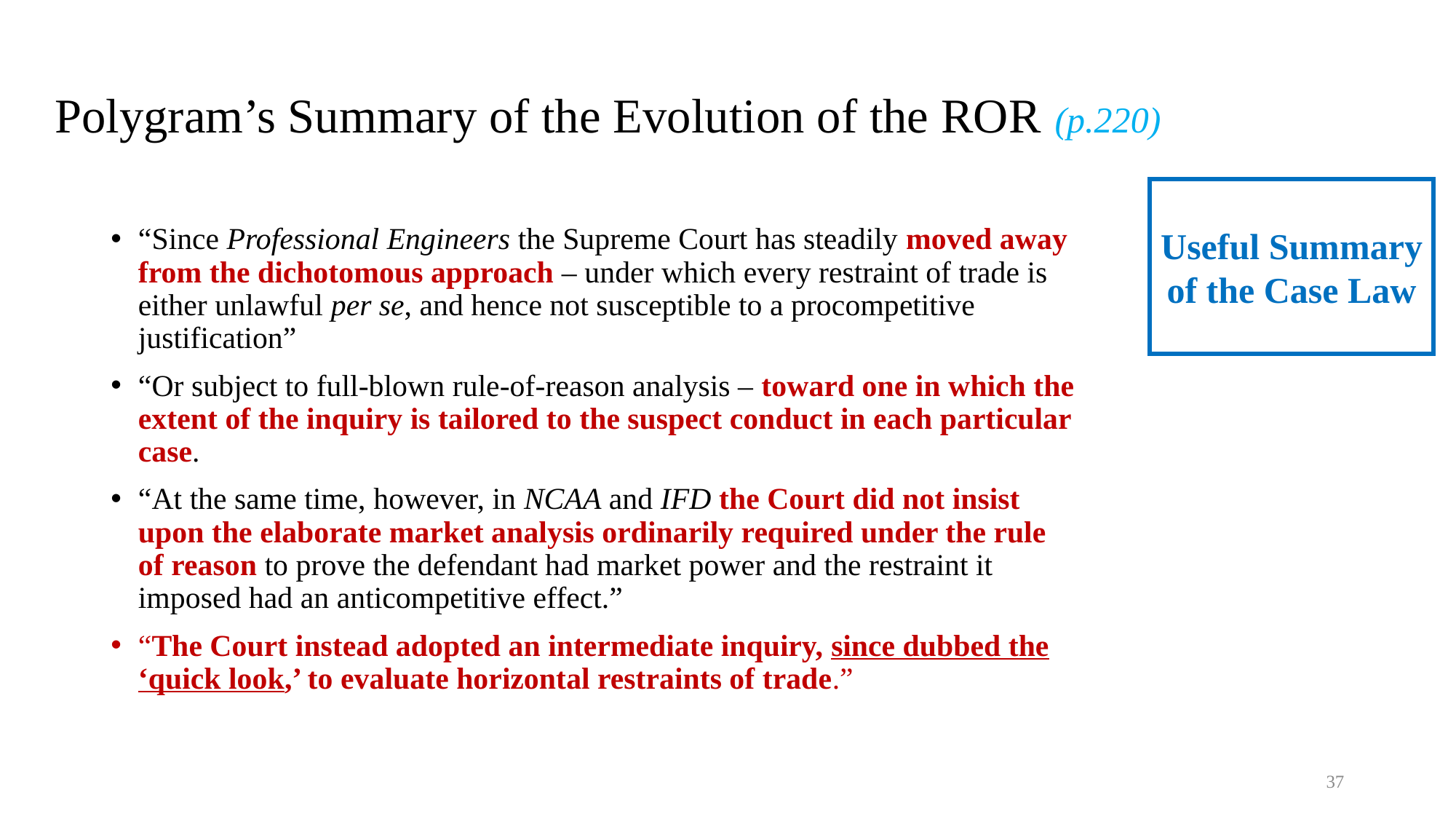

# Polygram’s Summary of the Evolution of the ROR (p.220)
Useful Summary of the Case Law
“Since Professional Engineers the Supreme Court has steadily moved away from the dichotomous approach – under which every restraint of trade is either unlawful per se, and hence not susceptible to a procompetitive justification”
“Or subject to full-blown rule-of-reason analysis – toward one in which the extent of the inquiry is tailored to the suspect conduct in each particular case.
“At the same time, however, in NCAA and IFD the Court did not insist upon the elaborate market analysis ordinarily required under the rule of reason to prove the defendant had market power and the restraint it imposed had an anticompetitive effect.”
“The Court instead adopted an intermediate inquiry, since dubbed the ‘quick look,’ to evaluate horizontal restraints of trade.”

37